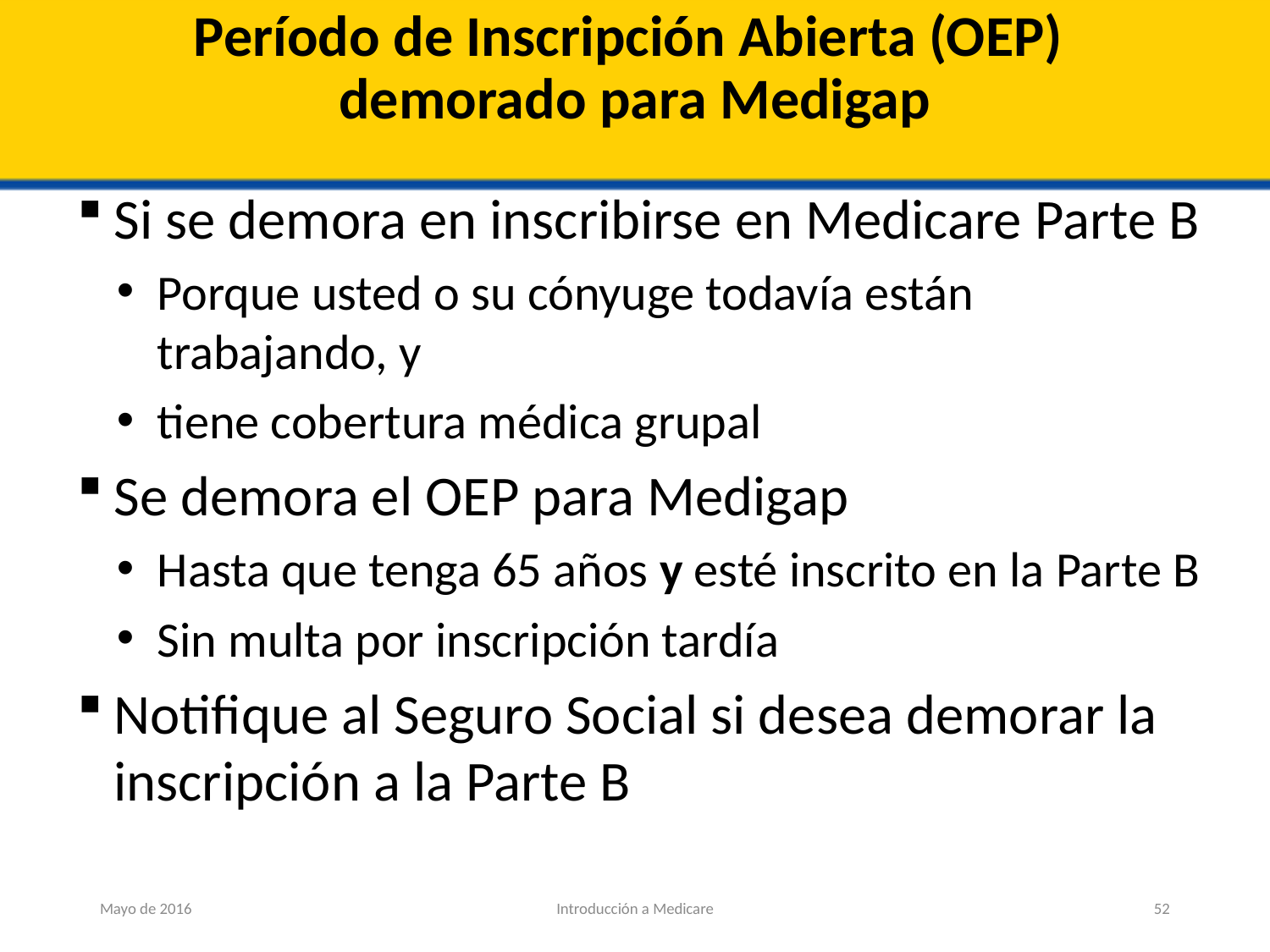

# Período de Inscripción Abierta (OEP) demorado para Medigap
Si se demora en inscribirse en Medicare Parte B
Porque usted o su cónyuge todavía están trabajando, y
tiene cobertura médica grupal
Se demora el OEP para Medigap
Hasta que tenga 65 años y esté inscrito en la Parte B
Sin multa por inscripción tardía
Notifique al Seguro Social si desea demorar la inscripción a la Parte B
Mayo de 2016
Introducción a Medicare
52